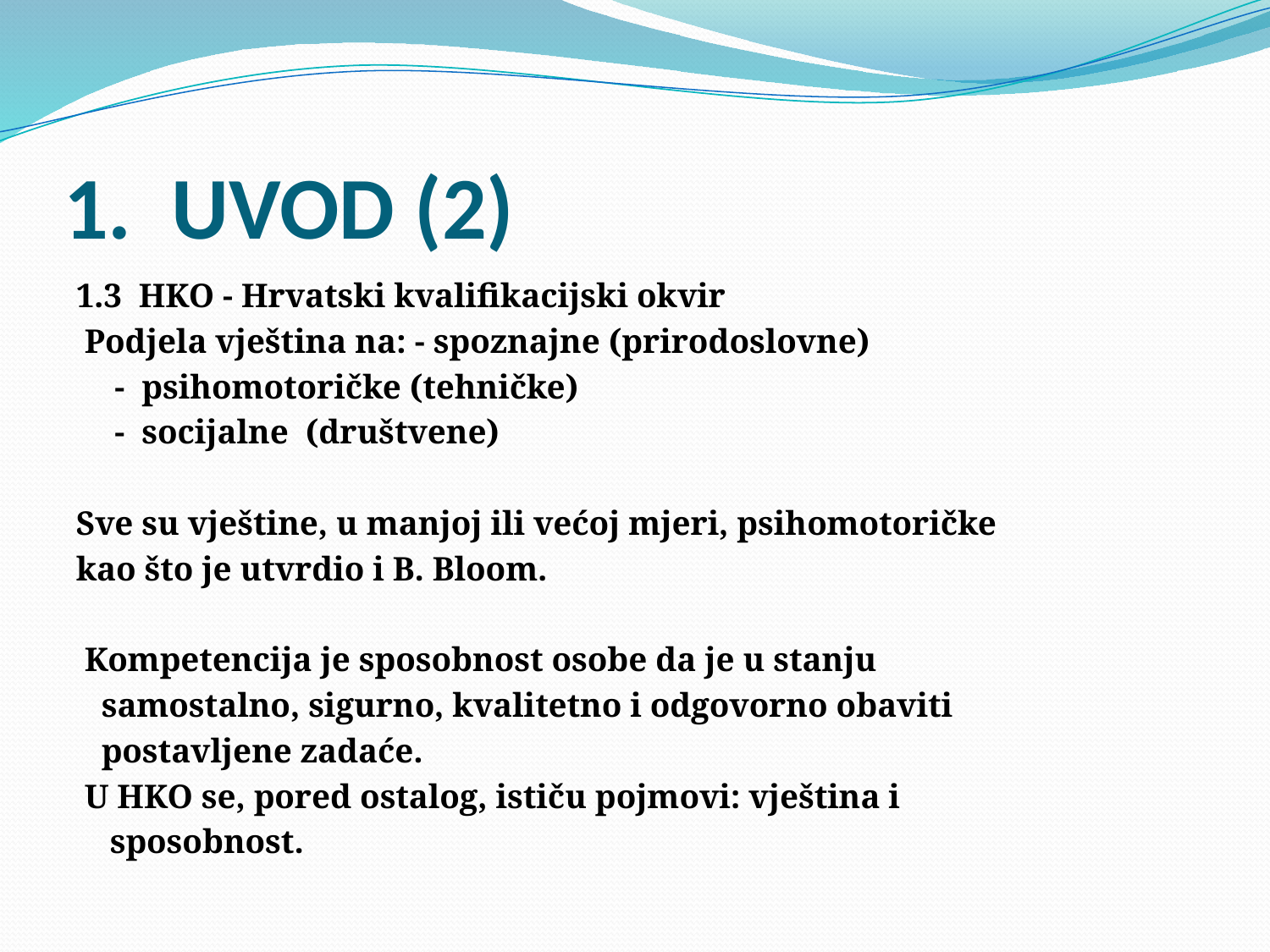

# 1.  UVOD (2)
1.3  HKO - Hrvatski kvalifikacijski okvir
 Podjela vještina na: - spoznajne (prirodoslovne)
									-  psihomotoričke (tehničke)
									-  socijalne  (društvene)

Sve su vještine, u manjoj ili većoj mjeri, psihomotoričke
kao što je utvrdio i B. Bloom.

 Kompetencija je sposobnost osobe da je u stanju
   samostalno, sigurno, kvalitetno i odgovorno obaviti
   postavljene zadaće.
 U HKO se, pored ostalog, ističu pojmovi: vještina i
    sposobnost.